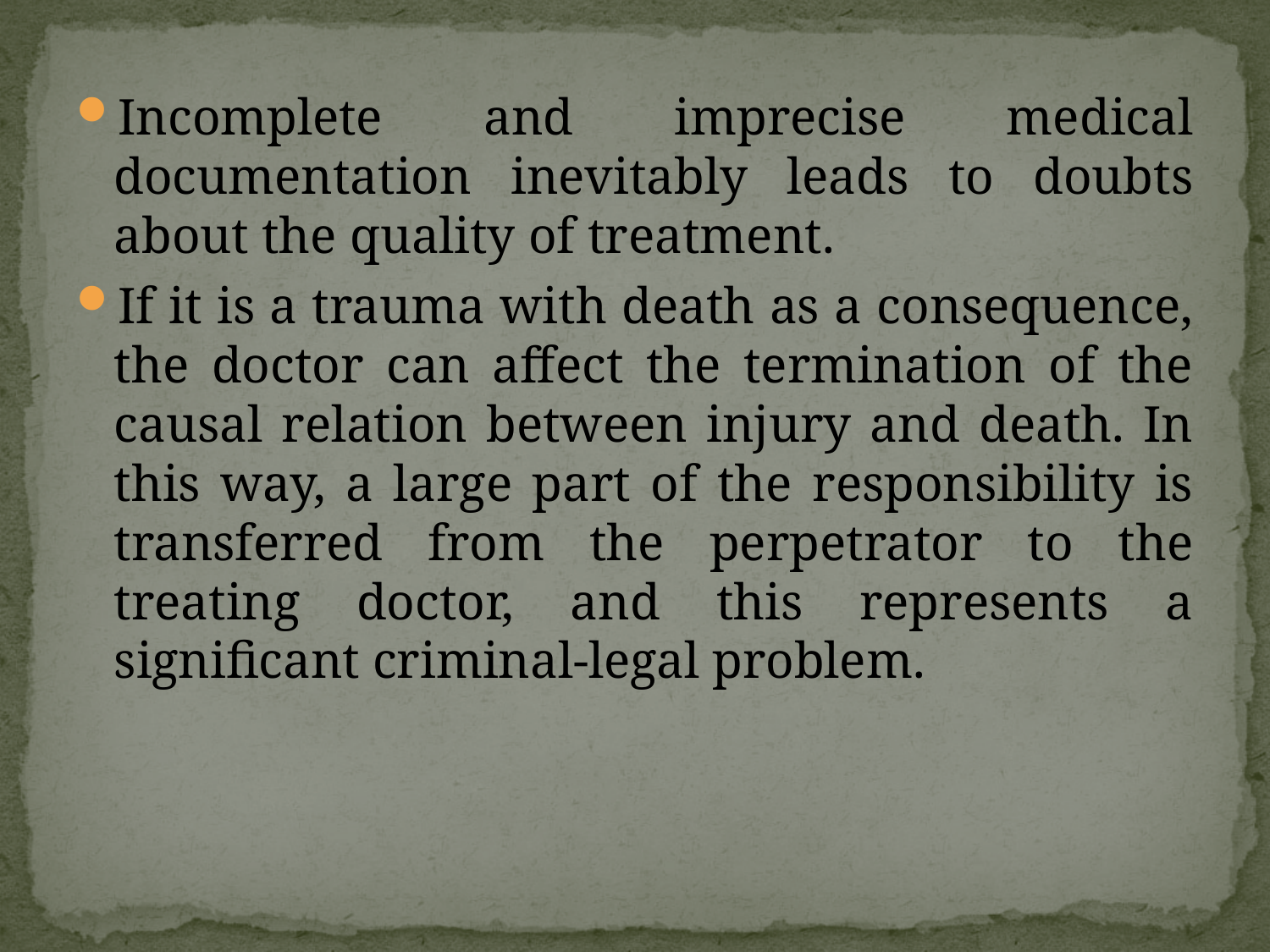

Incomplete and imprecise medical documentation inevitably leads to doubts about the quality of treatment.
If it is a trauma with death as a consequence, the doctor can affect the termination of the causal relation between injury and death. In this way, a large part of the responsibility is transferred from the perpetrator to the treating doctor, and this represents a significant criminal-legal problem.